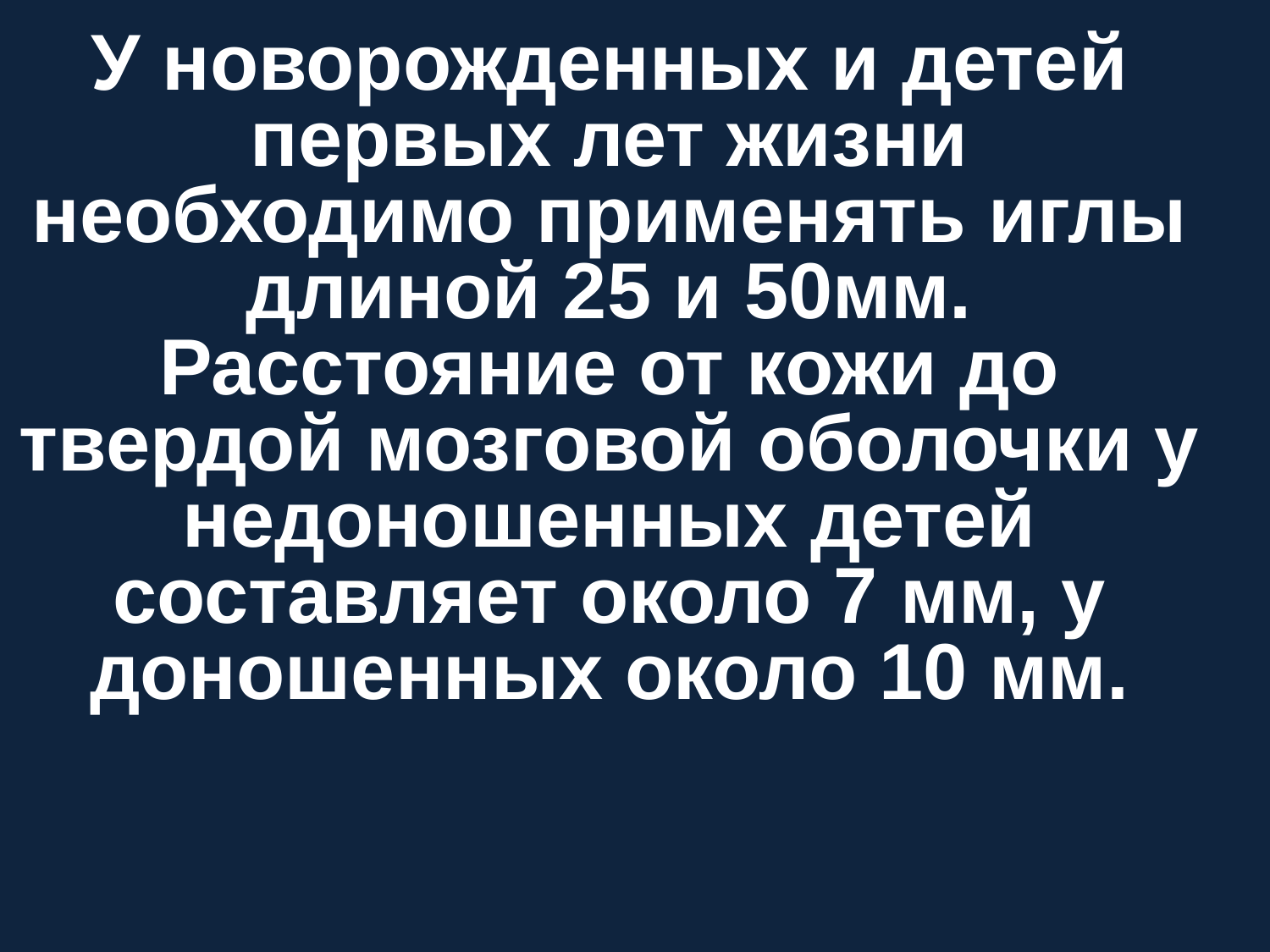

У новорожденных и детей первых лет жизни необходимо применять иглы длиной 25 и 50мм.
Расстояние от кожи до твердой мозговой оболочки у недоношенных детей составляет около 7 мм, у доношенных около 10 мм.